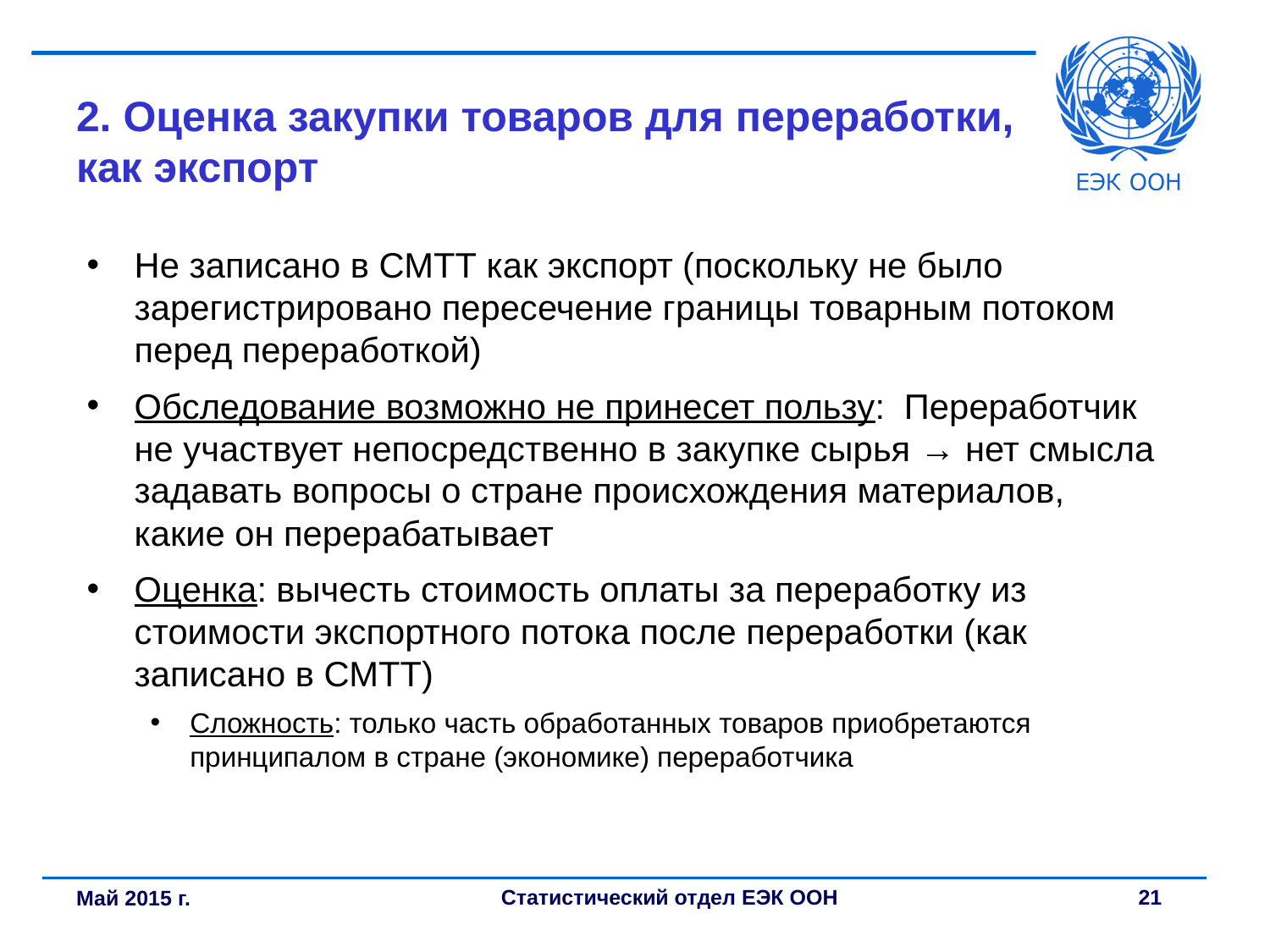

# 2. Оценка закупки товаров для переработки, как экспорт
Не записано в СМТТ как экспорт (поскольку не было зарегистрировано пересечение границы товарным потоком перед переработкой)
Обследование возможно не принесет пользу:  Переработчик не участвует непосредственно в закупке сырья → нет смысла задавать вопросы о стране происхождения материалов, какие он перерабатывает
Оценка: вычесть стоимость оплаты за переработку из стоимости экспортного потока после переработки (как записано в СМТТ)
Сложность: только часть обработанных товаров приобретаются принципалом в стране (экономике) переработчика
Май 2015 г.